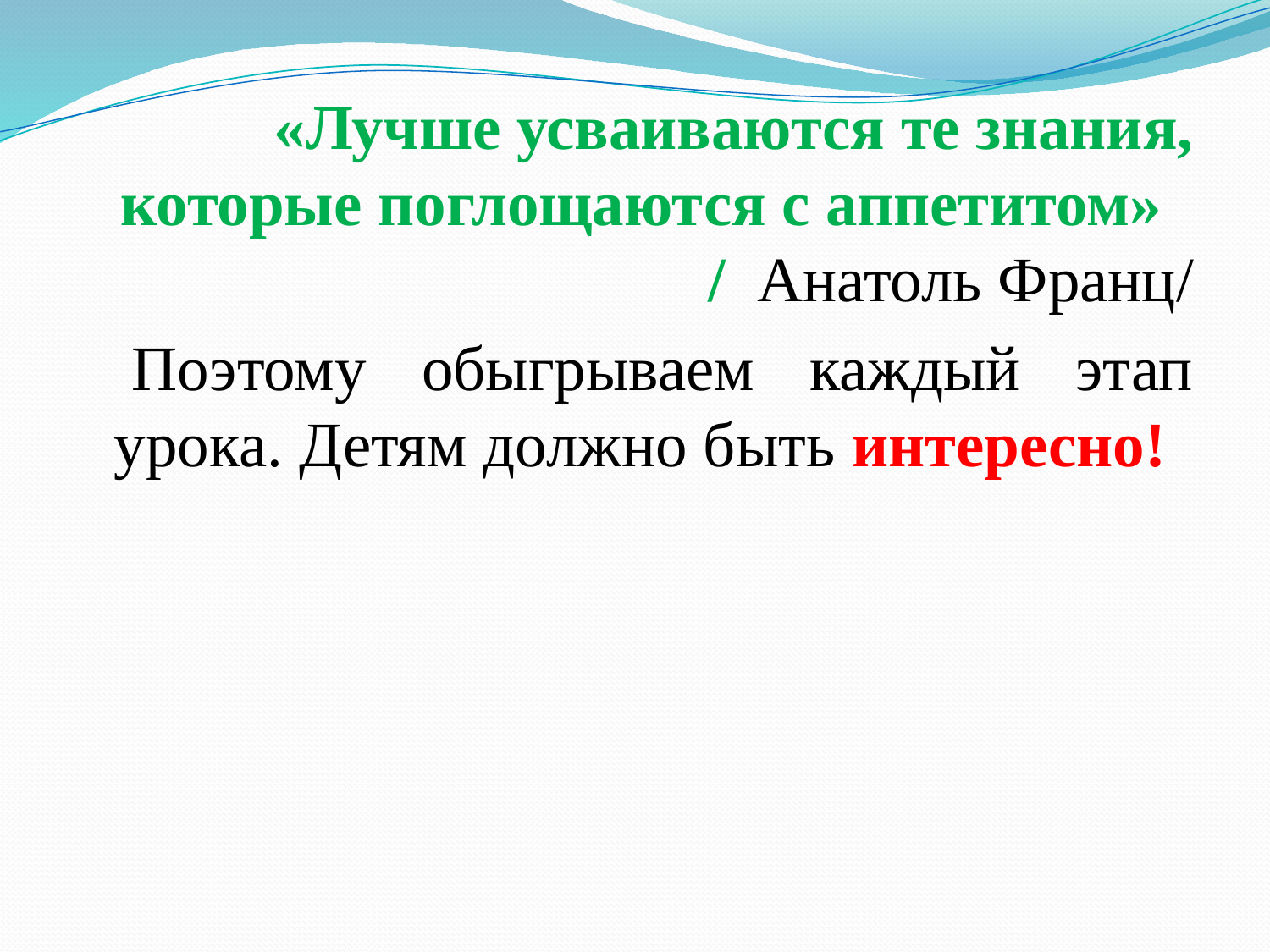

#
«Лучше усваиваются те знания, которые поглощаются с аппетитом»                     /  Анатоль Франц/
 Поэтому обыгрываем каждый этап урока. Детям должно быть интересно!